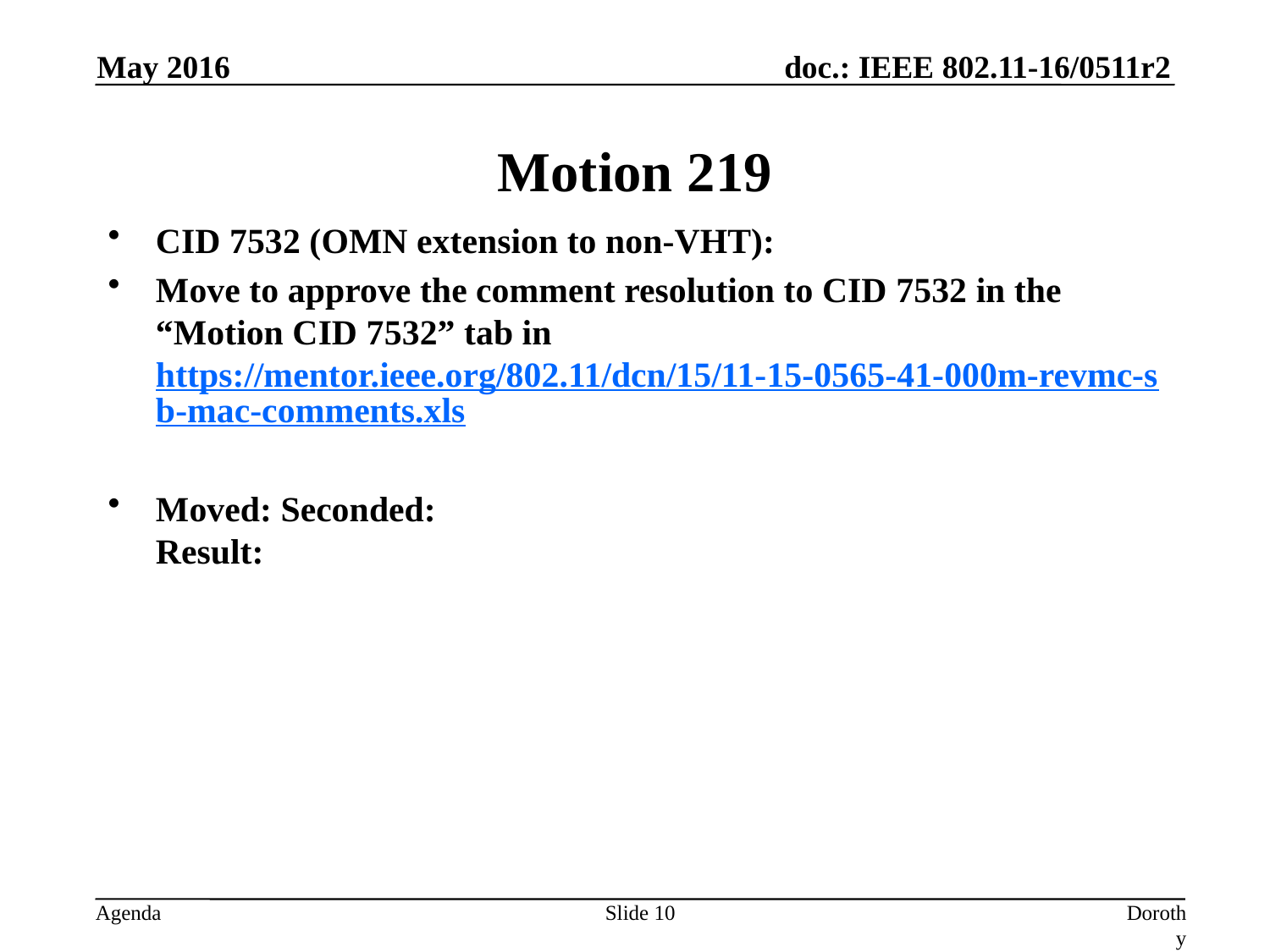

May 2016
# Motion 219
CID 7532 (OMN extension to non-VHT):
Move to approve the comment resolution to CID 7532 in the “Motion CID 7532” tab in https://mentor.ieee.org/802.11/dcn/15/11-15-0565-41-000m-revmc-sb-mac-comments.xls

Moved: Seconded:
Result:
Slide 10
Dorothy Stanley, HP Enterprise